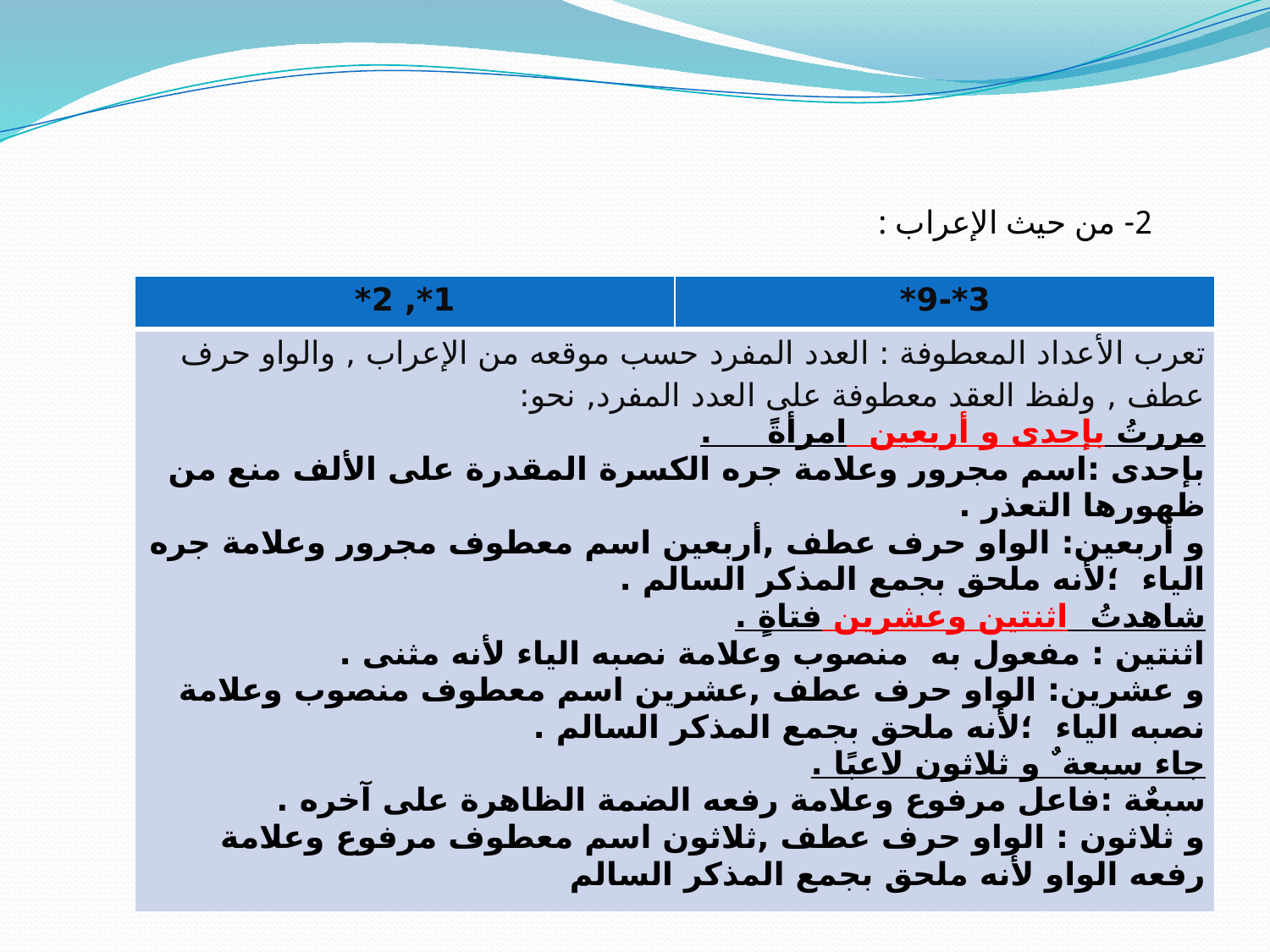

2- من حيث الإعراب :

| 1\*, 2\* | 3\*-9\* |
| --- | --- |
| تعرب الأعداد المعطوفة : العدد المفرد حسب موقعه من الإعراب , والواو حرف عطف , ولفظ العقد معطوفة على العدد المفرد, نحو: مررتُ بإحدى و أربعين امرأةً . بإحدى :اسم مجرور وعلامة جره الكسرة المقدرة على الألف منع من ظهورها التعذر . و أربعين: الواو حرف عطف ,أربعين اسم معطوف مجرور وعلامة جره الياء ؛لأنه ملحق بجمع المذكر السالم . شاهدتُ اثنتين وعشرين فتاةٍ . اثنتين : مفعول به منصوب وعلامة نصبه الياء لأنه مثنى . و عشرين: الواو حرف عطف ,عشرين اسم معطوف منصوب وعلامة نصبه الياء ؛لأنه ملحق بجمع المذكر السالم . جاء سبعة ٌ و ثلاثون لاعبًا . سبعٌة :فاعل مرفوع وعلامة رفعه الضمة الظاهرة على آخره . و ثلاثون : الواو حرف عطف ,ثلاثون اسم معطوف مرفوع وعلامة رفعه الواو لأنه ملحق بجمع المذكر السالم |  |